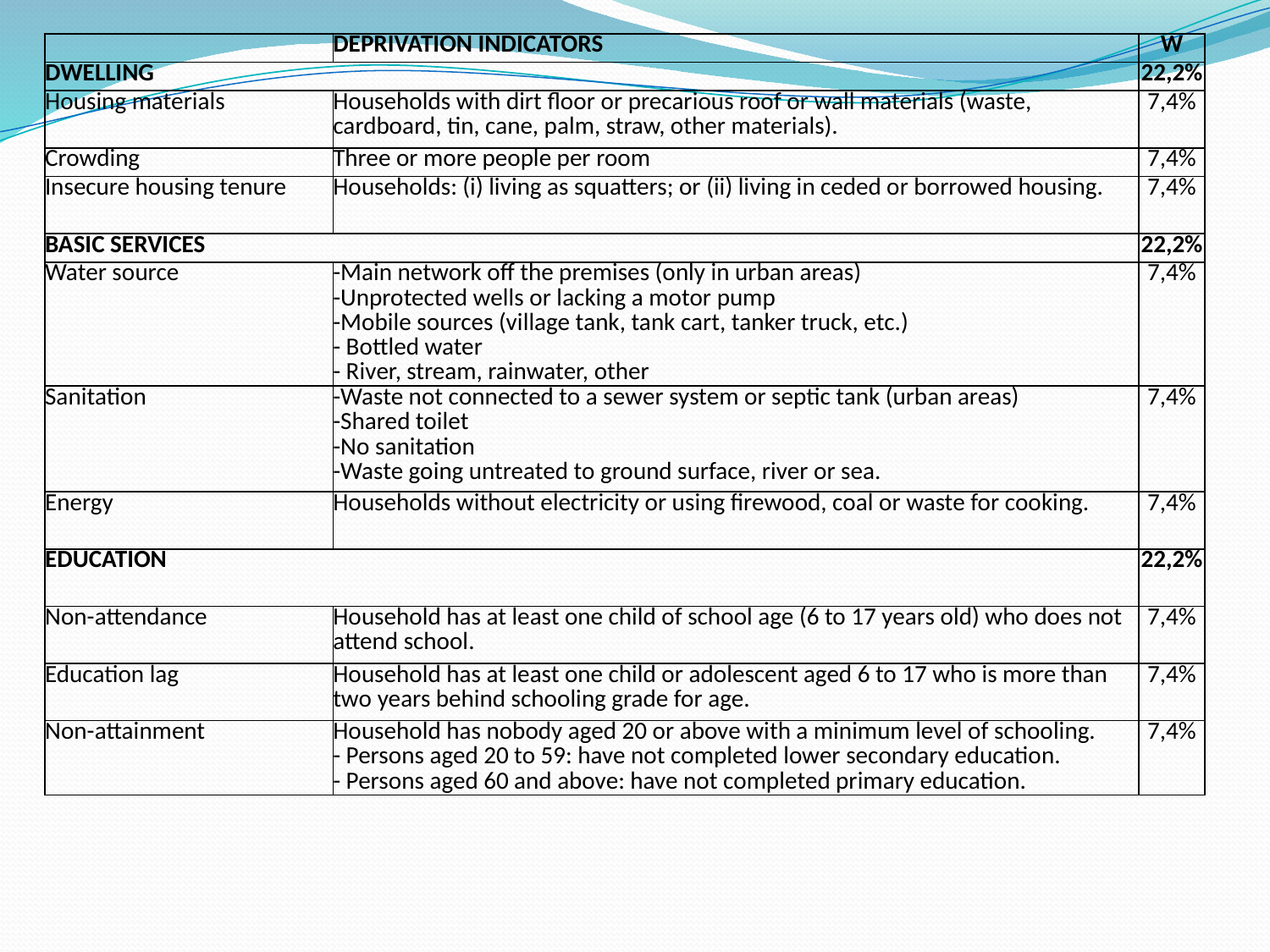

|  | DEPRIVATION INDICATORS | W |
| --- | --- | --- |
| DWELLING |  | 22,2% |
| Housing materials | Households with dirt floor or precarious roof or wall materials (waste, cardboard, tin, cane, palm, straw, other materials). | 7,4% |
| Crowding | Three or more people per room | 7,4% |
| Insecure housing tenure | Households: (i) living as squatters; or (ii) living in ceded or borrowed housing. | 7,4% |
| BASIC SERVICES |  | 22,2% |
| Water source | -Main network off the premises (only in urban areas) -Unprotected wells or lacking a motor pump -Mobile sources (village tank, tank cart, tanker truck, etc.) - Bottled water - River, stream, rainwater, other | 7,4% |
| Sanitation | -Waste not connected to a sewer system or septic tank (urban areas) -Shared toilet -No sanitation -Waste going untreated to ground surface, river or sea. | 7,4% |
| Energy | Households without electricity or using firewood, coal or waste for cooking. | 7,4% |
| EDUCATION |  | 22,2% |
| Non-attendance | Household has at least one child of school age (6 to 17 years old) who does not attend school. | 7,4% |
| Education lag | Household has at least one child or adolescent aged 6 to 17 who is more than two years behind schooling grade for age. | 7,4% |
| Non-attainment | Household has nobody aged 20 or above with a minimum level of schooling. - Persons aged 20 to 59: have not completed lower secondary education. - Persons aged 60 and above: have not completed primary education. | 7,4% |